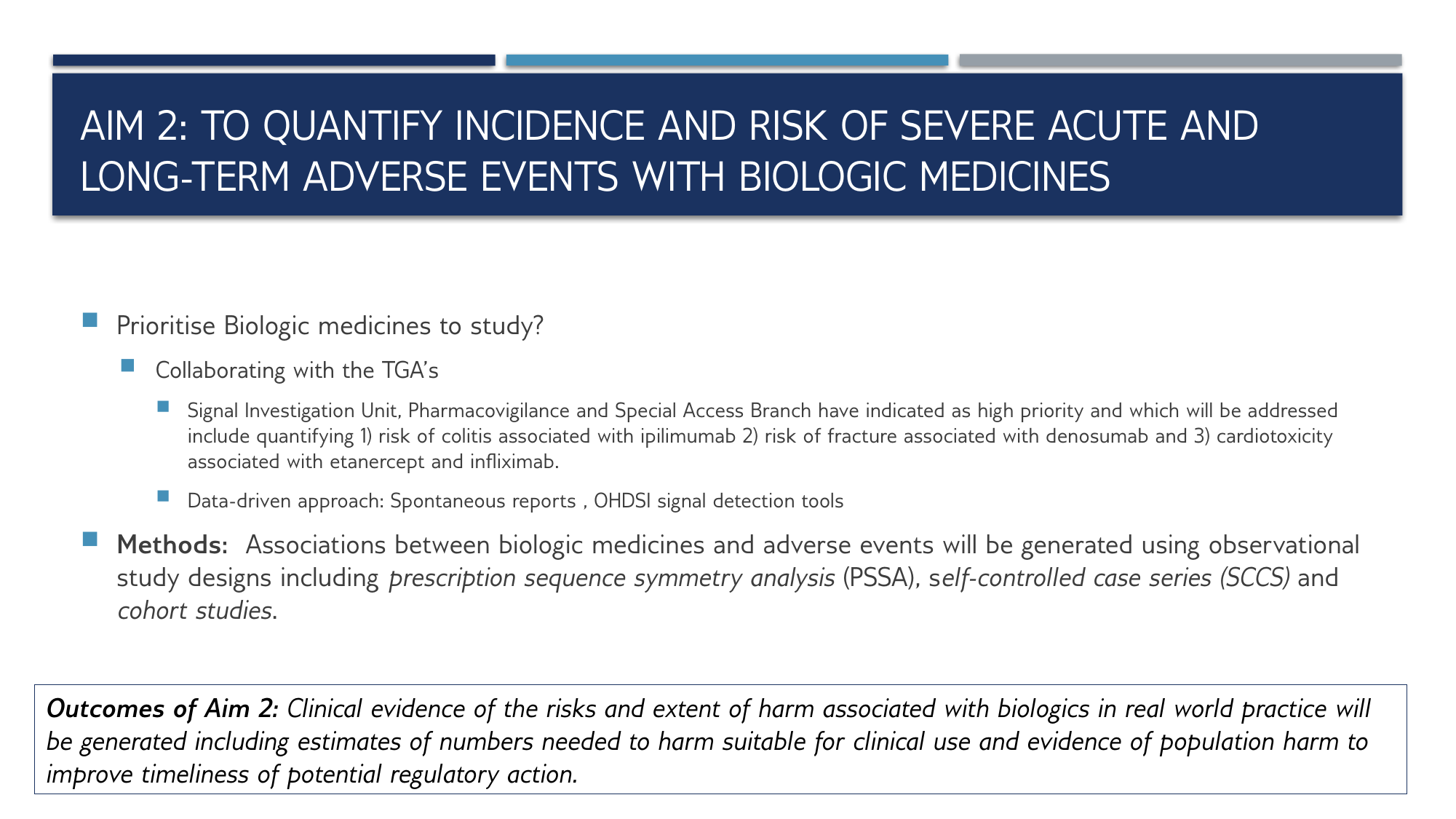

# Aim 2: To quantify incidence and risk of severe acute and long-term adverse events with biologic medicines
Prioritise Biologic medicines to study?
Collaborating with the TGA’s
Signal Investigation Unit, Pharmacovigilance and Special Access Branch have indicated as high priority and which will be addressed include quantifying 1) risk of colitis associated with ipilimumab 2) risk of fracture associated with denosumab and 3) cardiotoxicity associated with etanercept and infliximab.
Data-driven approach: Spontaneous reports , OHDSI signal detection tools
Methods:  Associations between biologic medicines and adverse events will be generated using observational study designs including prescription sequence symmetry analysis (PSSA), self-controlled case series (SCCS) and cohort studies.

Outcomes of Aim 2: Clinical evidence of the risks and extent of harm associated with biologics in real world practice will be generated including estimates of numbers needed to harm suitable for clinical use and evidence of population harm to improve timeliness of potential regulatory action.